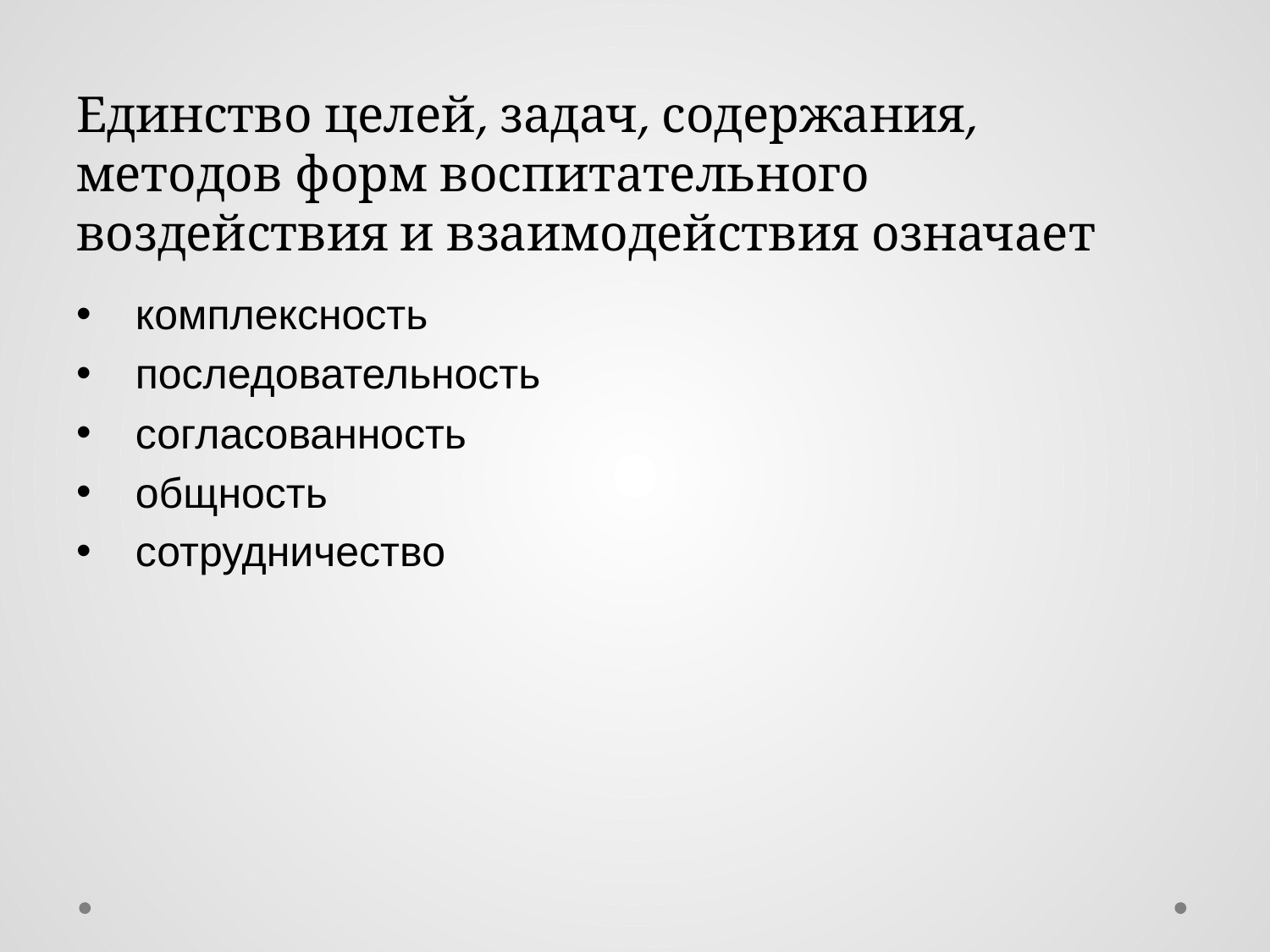

# Единство целей, задач, содержания, методов форм воспитательного воздействия и взаимодействия означает

 комплексность
 последовательность
 согласованность
 общность
 сотрудничество